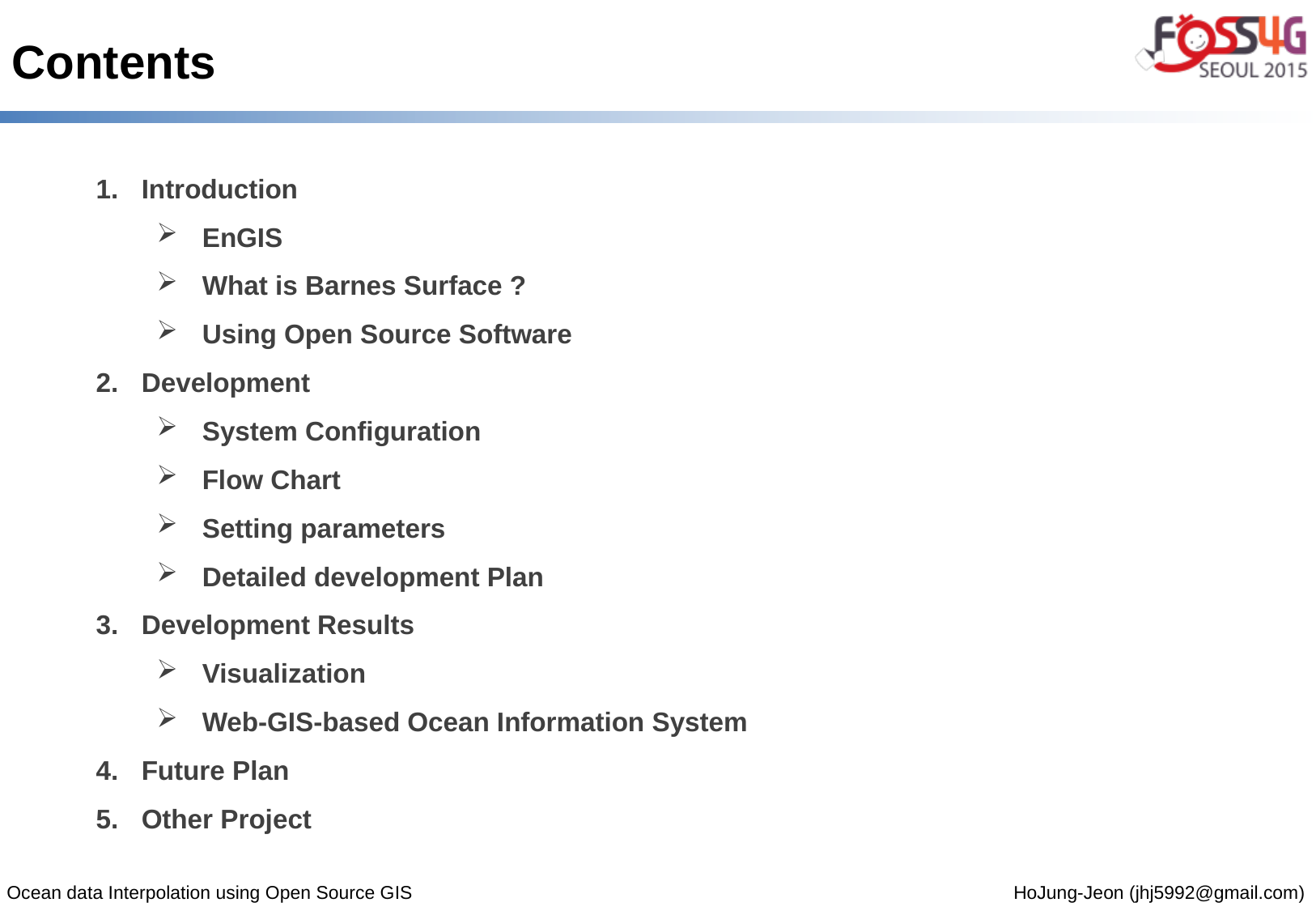

Contents
Introduction
EnGIS
What is Barnes Surface ?
Using Open Source Software
Development
System Configuration
Flow Chart
Setting parameters
Detailed development Plan
Development Results
Visualization
Web-GIS-based Ocean Information System
Future Plan
Other Project